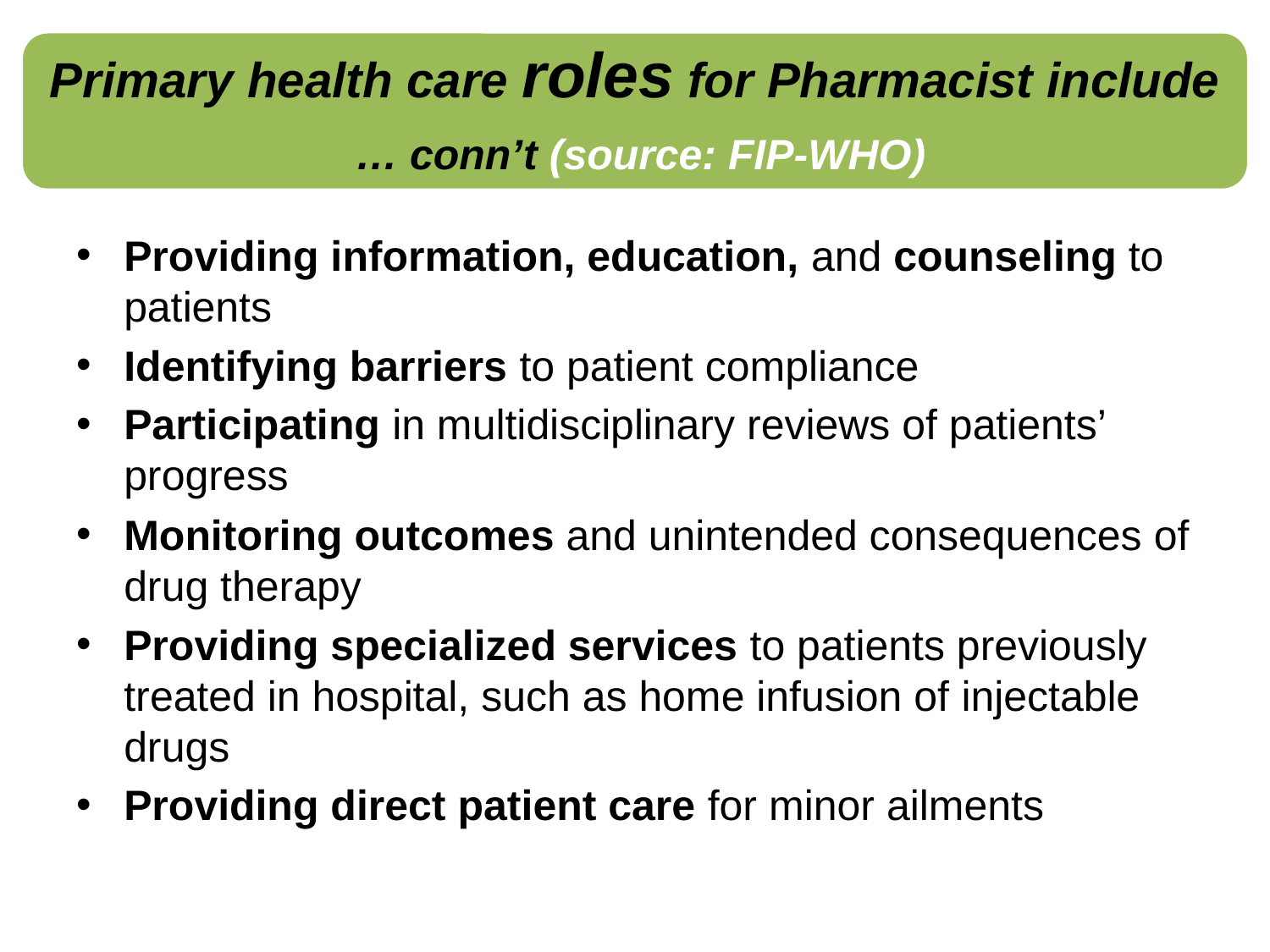

Primary health care roles for Pharmacist include
 … conn’t (source: FIP-WHO)
Providing information, education, and counseling to patients
Identifying barriers to patient compliance
Participating in multidisciplinary reviews of patients’ progress
Monitoring outcomes and unintended consequences of drug therapy
Providing specialized services to patients previously treated in hospital, such as home infusion of injectable drugs
Providing direct patient care for minor ailments